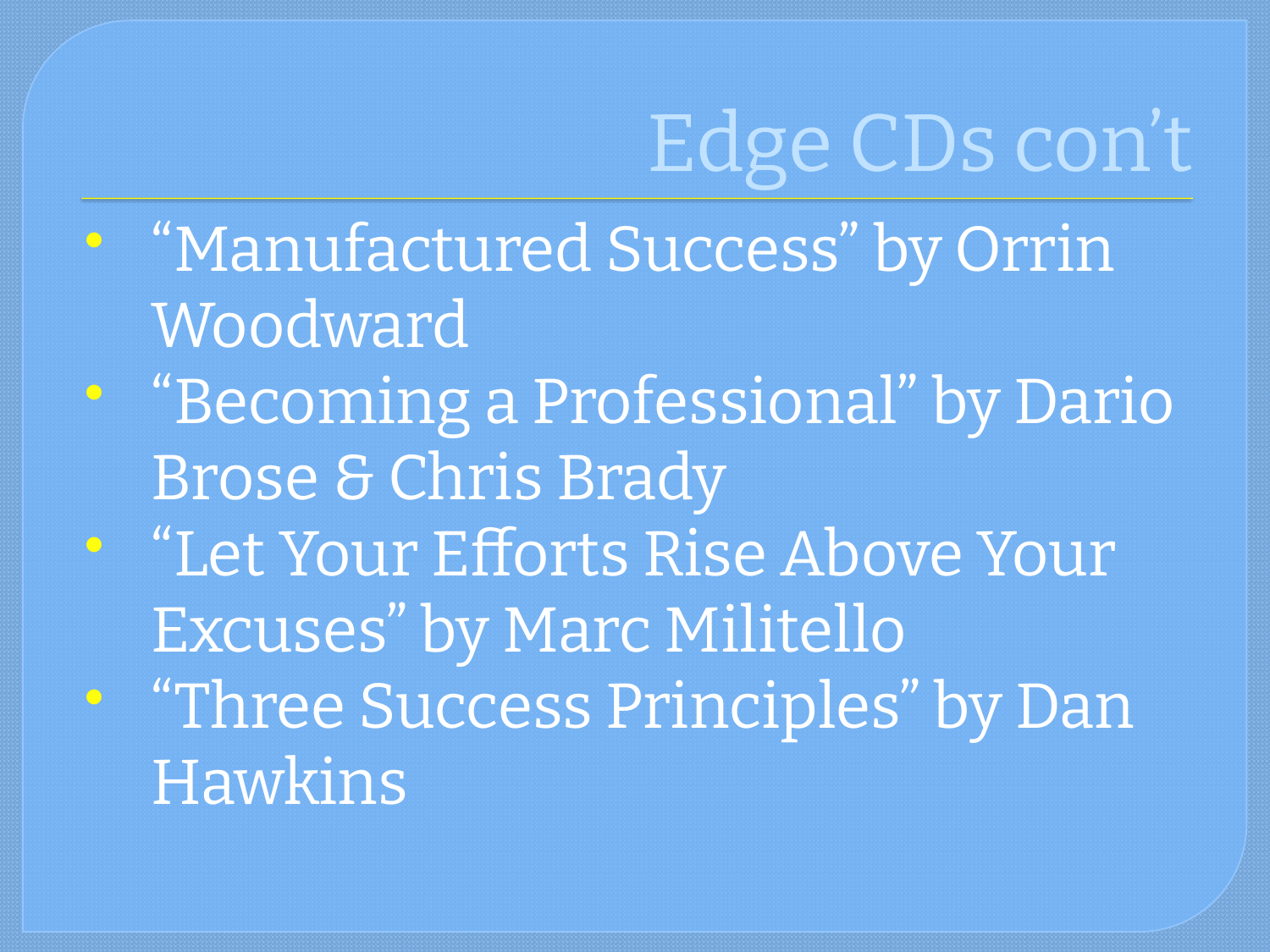

# Edge CDs con’t
“Manufactured Success” by Orrin Woodward
“Becoming a Professional” by Dario Brose & Chris Brady
“Let Your Efforts Rise Above Your Excuses” by Marc Militello
“Three Success Principles” by Dan Hawkins